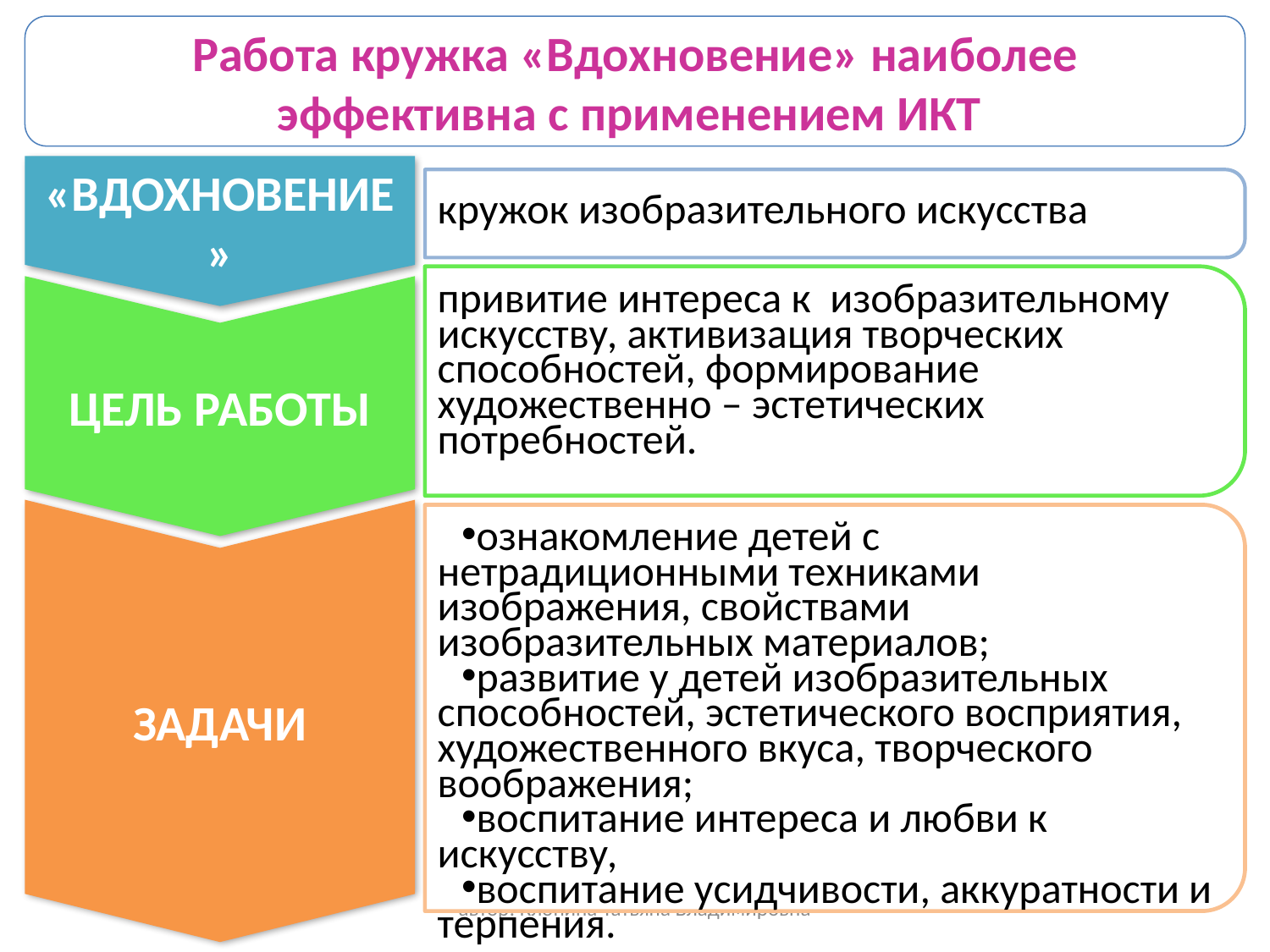

кружок изобразительного искусства
привитие интереса к  изобразительному искусству, активизация творческих способностей, формирование художественно – эстетических потребностей.
Работа кружка «Вдохновение» наиболее
эффективна с применением ИКТ
«ВДОХНОВЕНИЕ»
ЦЕЛЬ РАБОТЫ
ознакомление детей с нетрадиционными техниками изображения, свойствами изобразительных материалов;
развитие у детей изобразительных способностей, эстетического восприятия, художественного вкуса, творческого воображения;
воспитание интереса и любви к искусству,
воспитание усидчивости, аккуратности и терпения.
ЗАДАЧИ
автор: Клонина Татьяна Владимировна